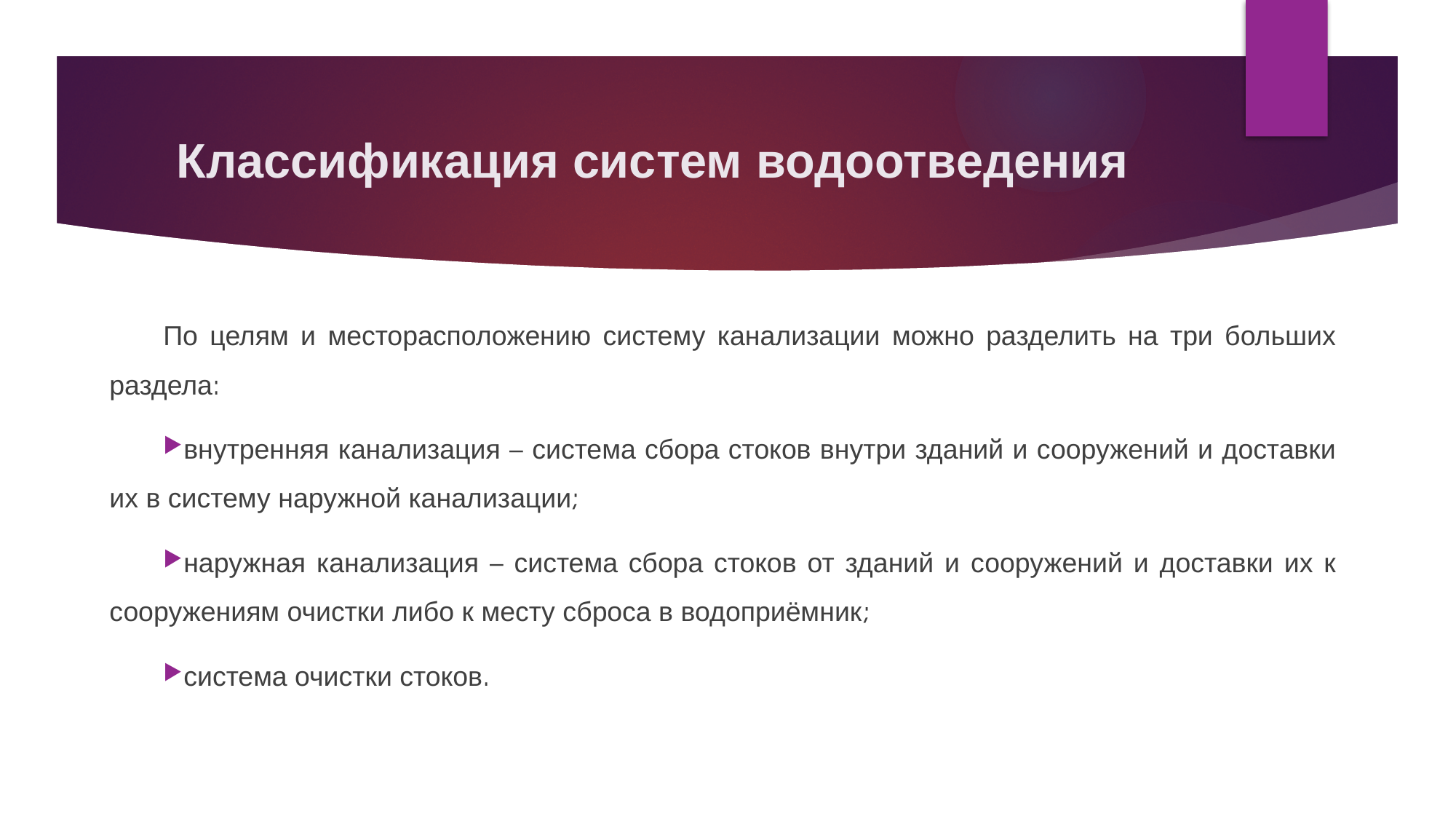

# Классификация систем водоотведения
По целям и месторасположению систему канализации можно разделить на три больших раздела:
внутренняя канализация – система сбора стоков внутри зданий и сооружений и доставки их в систему наружной канализации;
наружная канализация – система сбора стоков от зданий и сооружений и доставки их к сооружениям очистки либо к месту сброса в водоприёмник;
система очистки стоков.